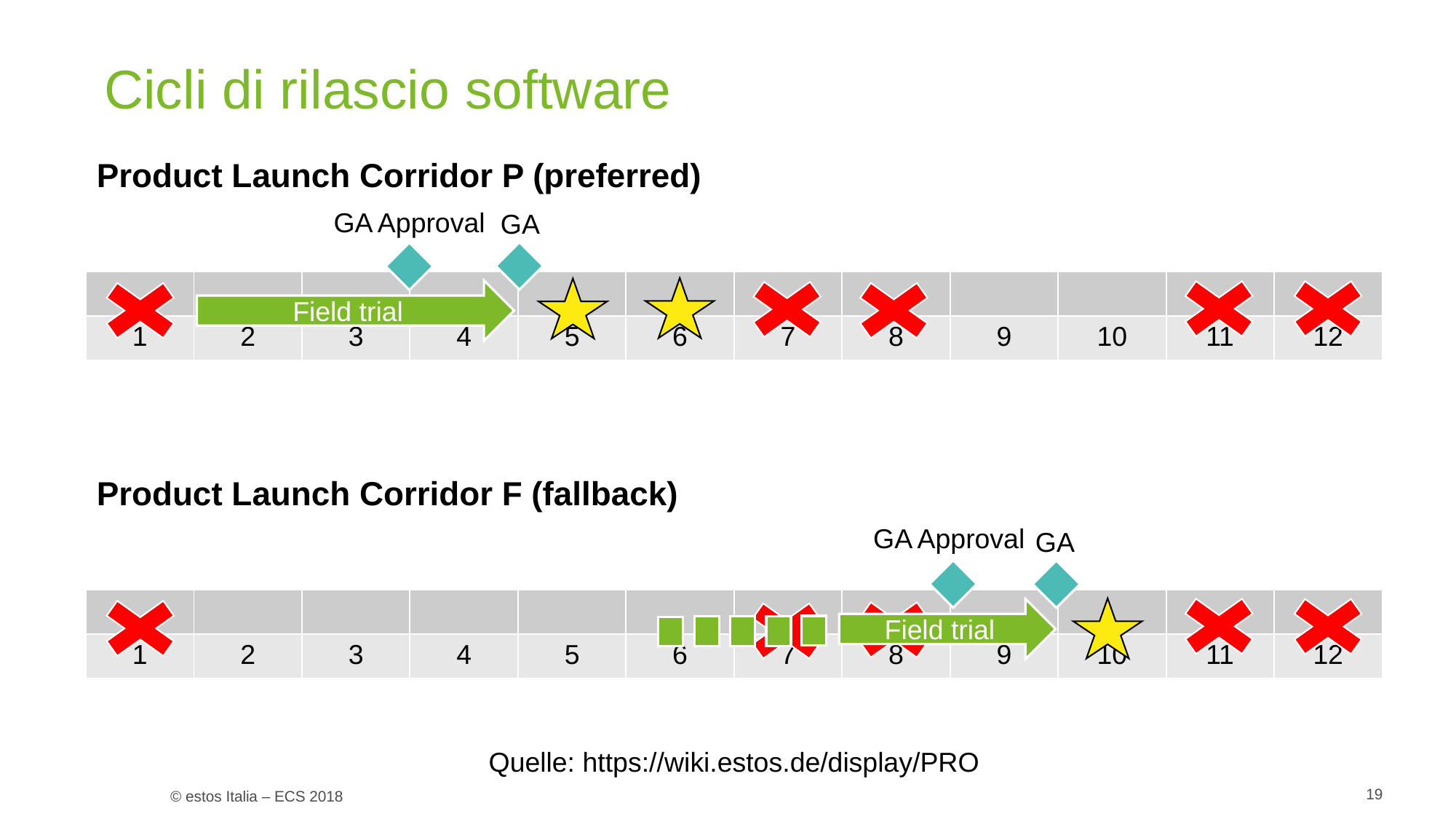

Cicli di rilascio software
Product Launch Corridor P (preferred)
GA Approval
GA

|  |  |  |  |  |  |  |  |  |  |  |  |
| --- | --- | --- | --- | --- | --- | --- | --- | --- | --- | --- | --- |
| 1 | 2 | 3 | 4 | 5 | 6 | 7 | 8 | 9 | 10 | 11 | 12 |

Field trial
Product Launch Corridor F (fallback)
GA Approval
GA

|  |  |  |  |  |  |  |  |  |  |  |  |
| --- | --- | --- | --- | --- | --- | --- | --- | --- | --- | --- | --- |
| 1 | 2 | 3 | 4 | 5 | 6 | 7 | 8 | 9 | 10 | 11 | 12 |

Field trial

Quelle: https://wiki.estos.de/display/PRO
19
© estos Italia – ECS 2018